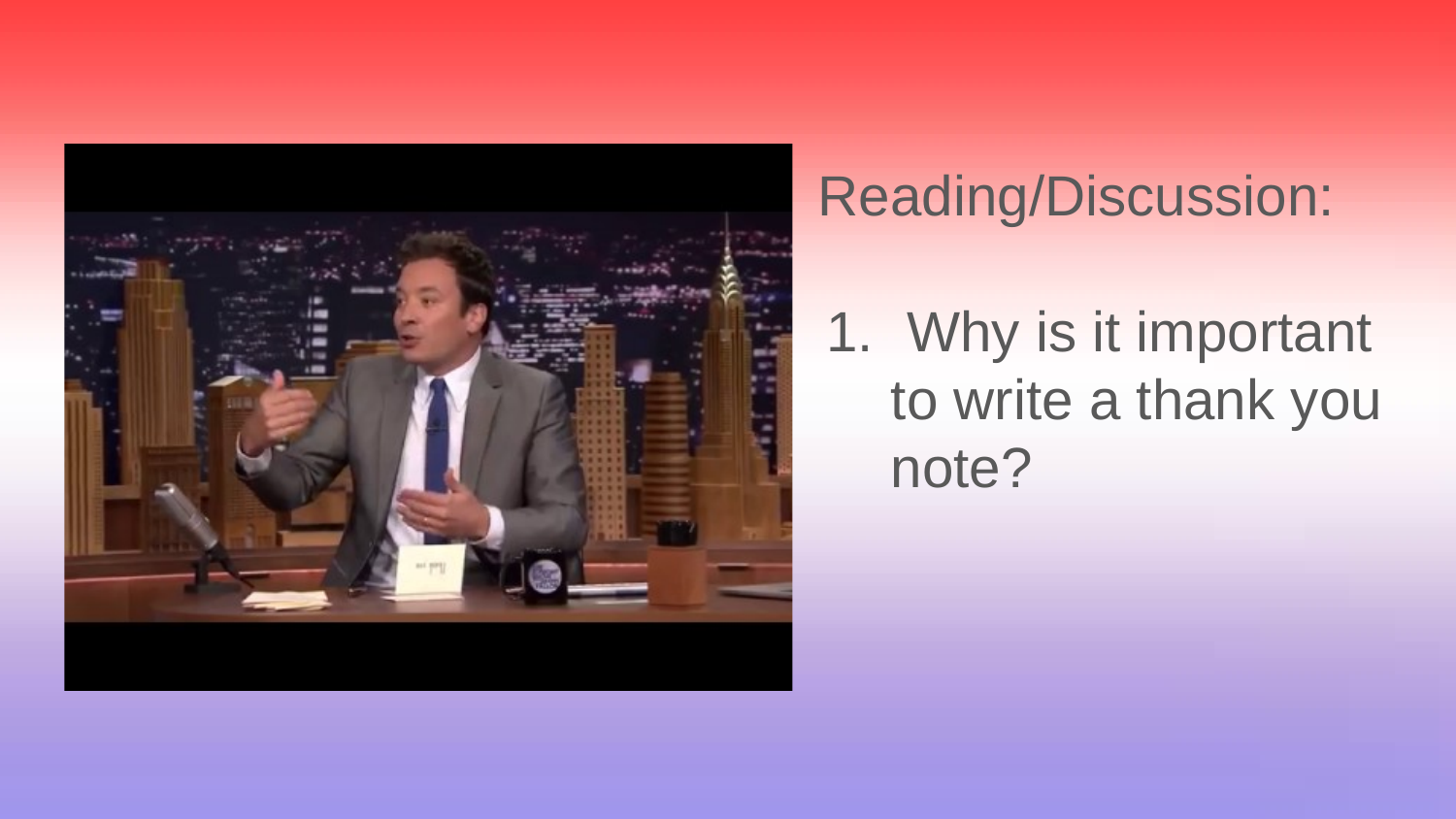

Reading/Discussion:

 Why is it important to write a thank you note?